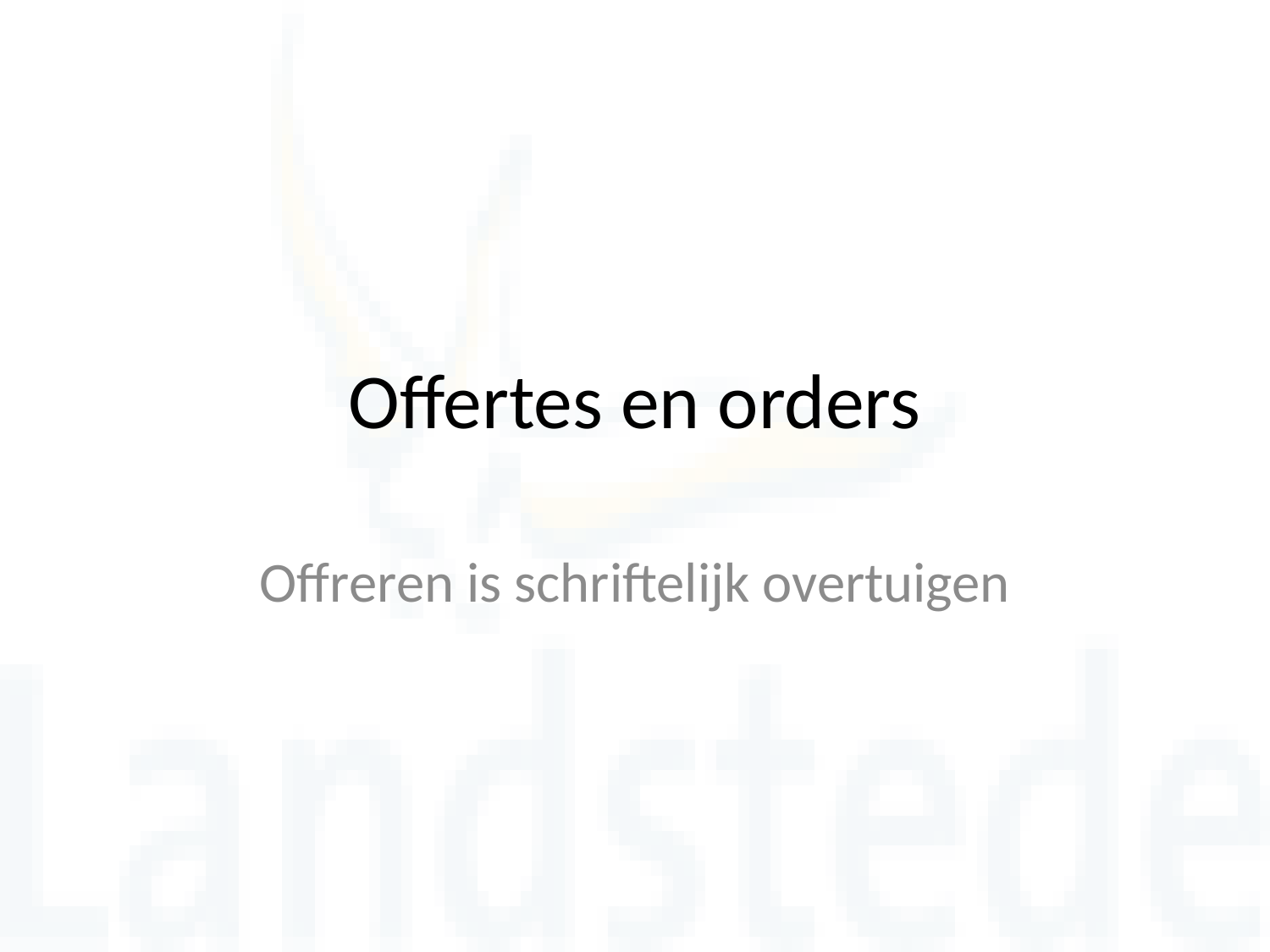

# Offertes en orders
Offreren is schriftelijk overtuigen